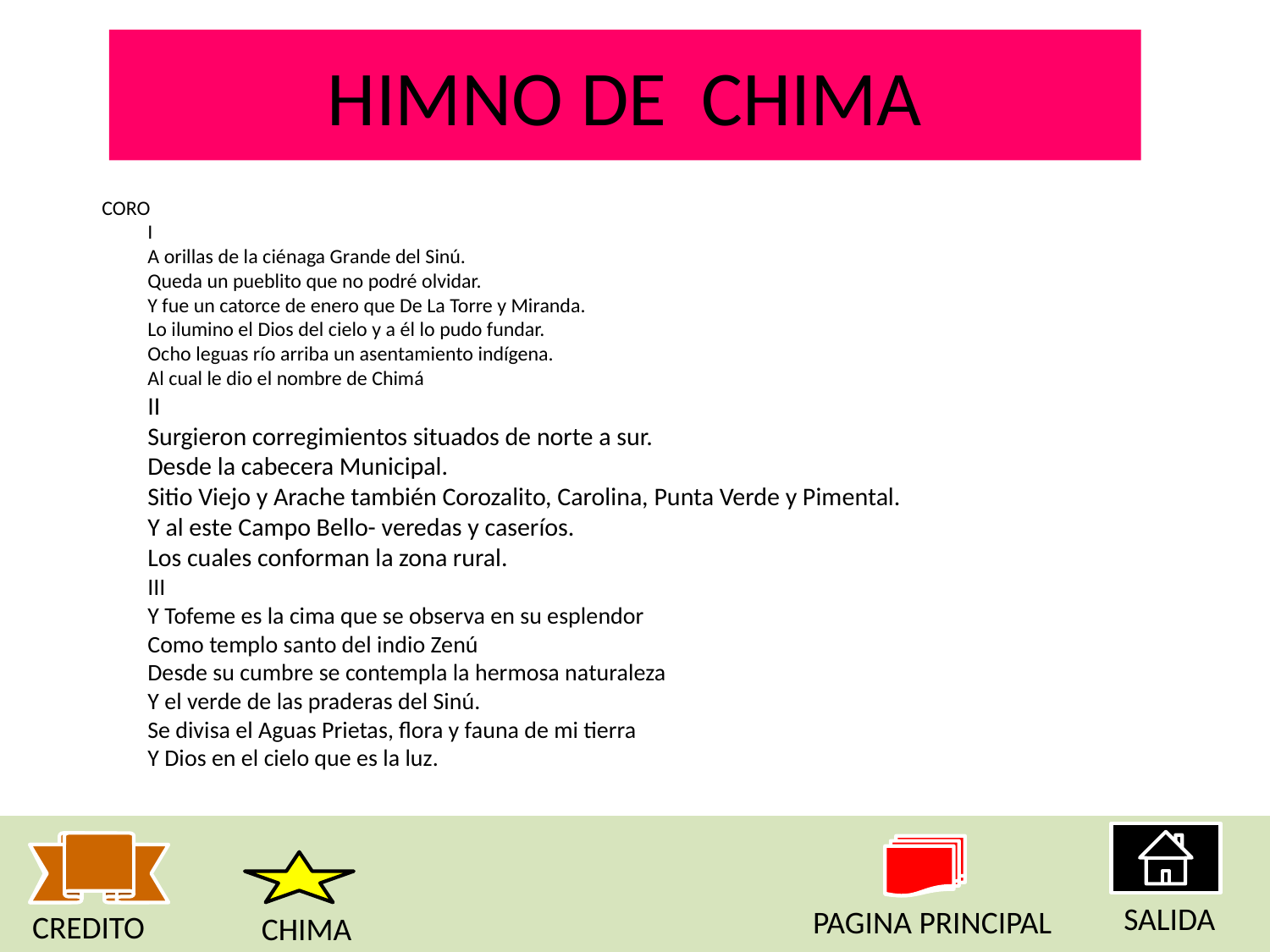

# HIMNO DE  CHIMA
CORO
I
A orillas de la ciénaga Grande del Sinú.
Queda un pueblito que no podré olvidar.
Y fue un catorce de enero que De La Torre y Miranda.
Lo ilumino el Dios del cielo y a él lo pudo fundar.
Ocho leguas río arriba un asentamiento indígena.
Al cual le dio el nombre de Chimá
II
Surgieron corregimientos situados de norte a sur.
Desde la cabecera Municipal.
Sitio Viejo y Arache también Corozalito, Carolina, Punta Verde y Pimental.
Y al este Campo Bello- veredas y caseríos.
Los cuales conforman la zona rural.
III
Y Tofeme es la cima que se observa en su esplendor
Como templo santo del indio Zenú
Desde su cumbre se contempla la hermosa naturaleza
Y el verde de las praderas del Sinú.
Se divisa el Aguas Prietas, flora y fauna de mi tierra
Y Dios en el cielo que es la luz.

SALIDA
PAGINA PRINCIPAL
CREDITO
CHIMA